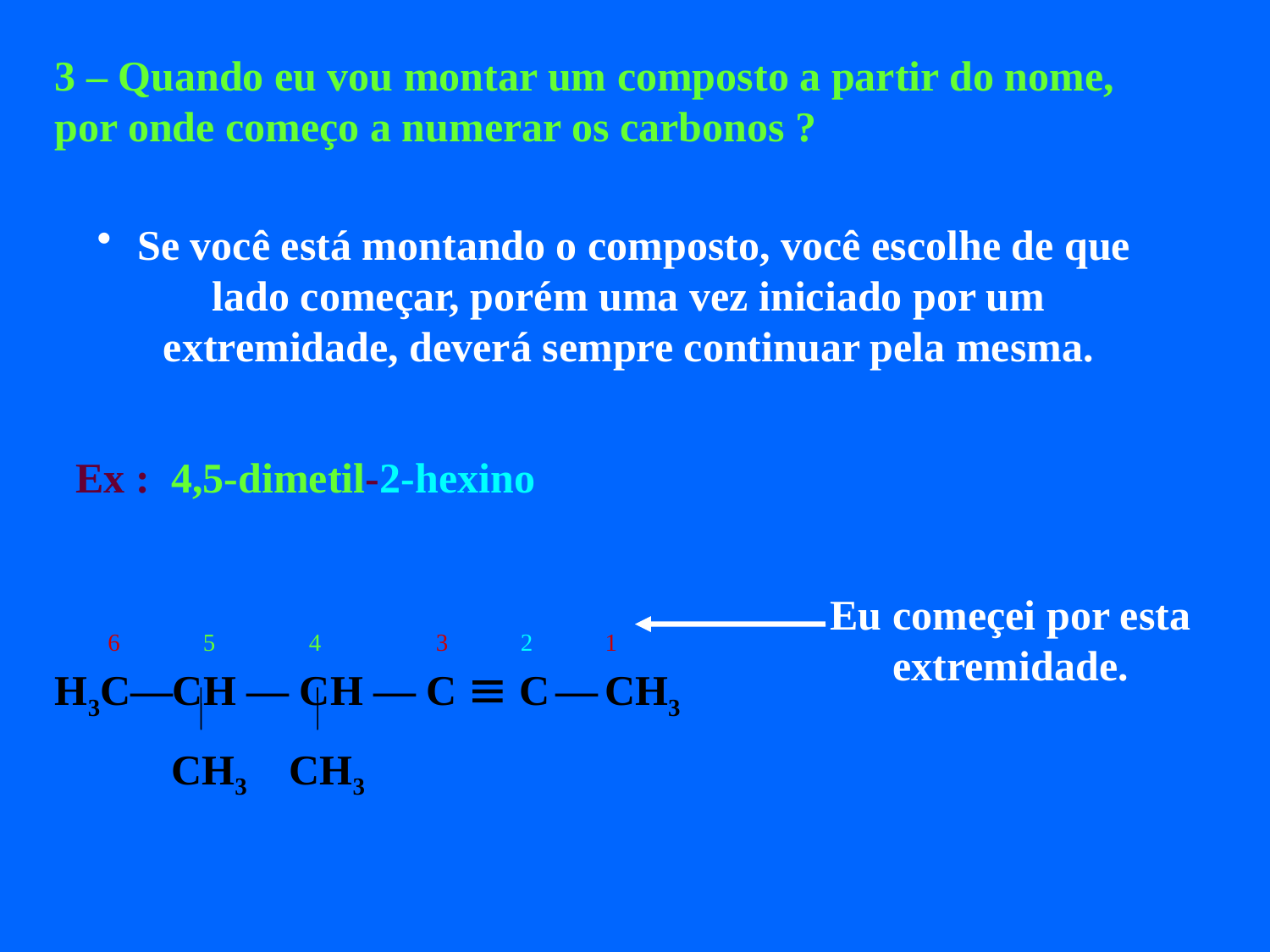

3 – Quando eu vou montar um composto a partir do nome, por onde começo a numerar os carbonos ?
 Se você está montando o composto, você escolhe de que lado começar, porém uma vez iniciado por um extremidade, deverá sempre continuar pela mesma.
Ex :  4,5-dimetil-2-hexino
Eu começei por esta extremidade.

H3C—CH — CH — C ≡ C — CH3
           CH3    CH3

6
5
4
3
2
1